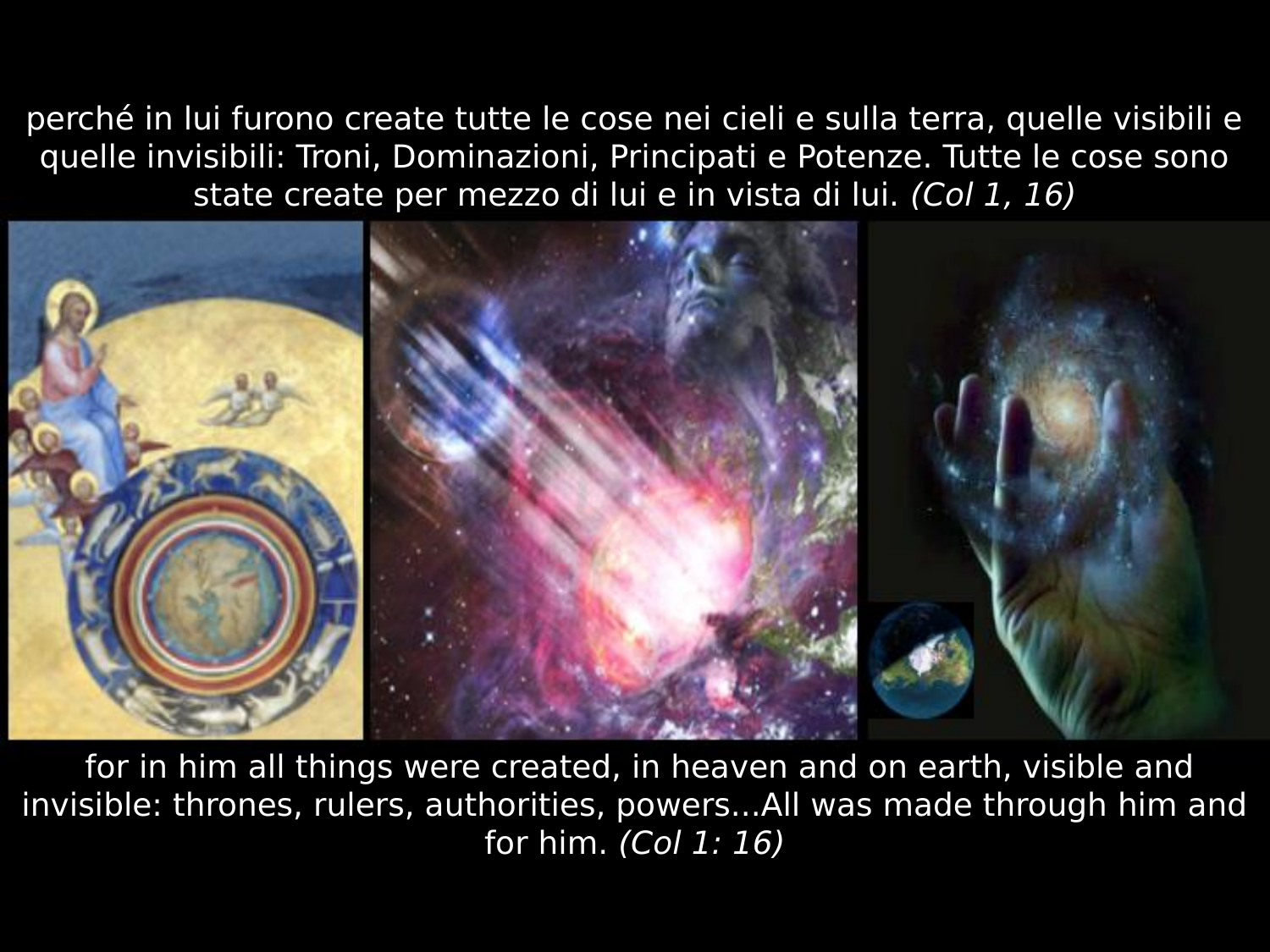

# perché in lui furono create tutte le cose nei cieli e sulla terra, quelle visibili e quelle invisibili: Troni, Dominazioni, Principati e Potenze. Tutte le cose sono state create per mezzo di lui e in vista di lui. (Col 1, 16)
 for in him all things were created, in heaven and on earth, visible and invisible: thrones, rulers, authorities, powers...All was made through him and for him. (Col 1: 16)